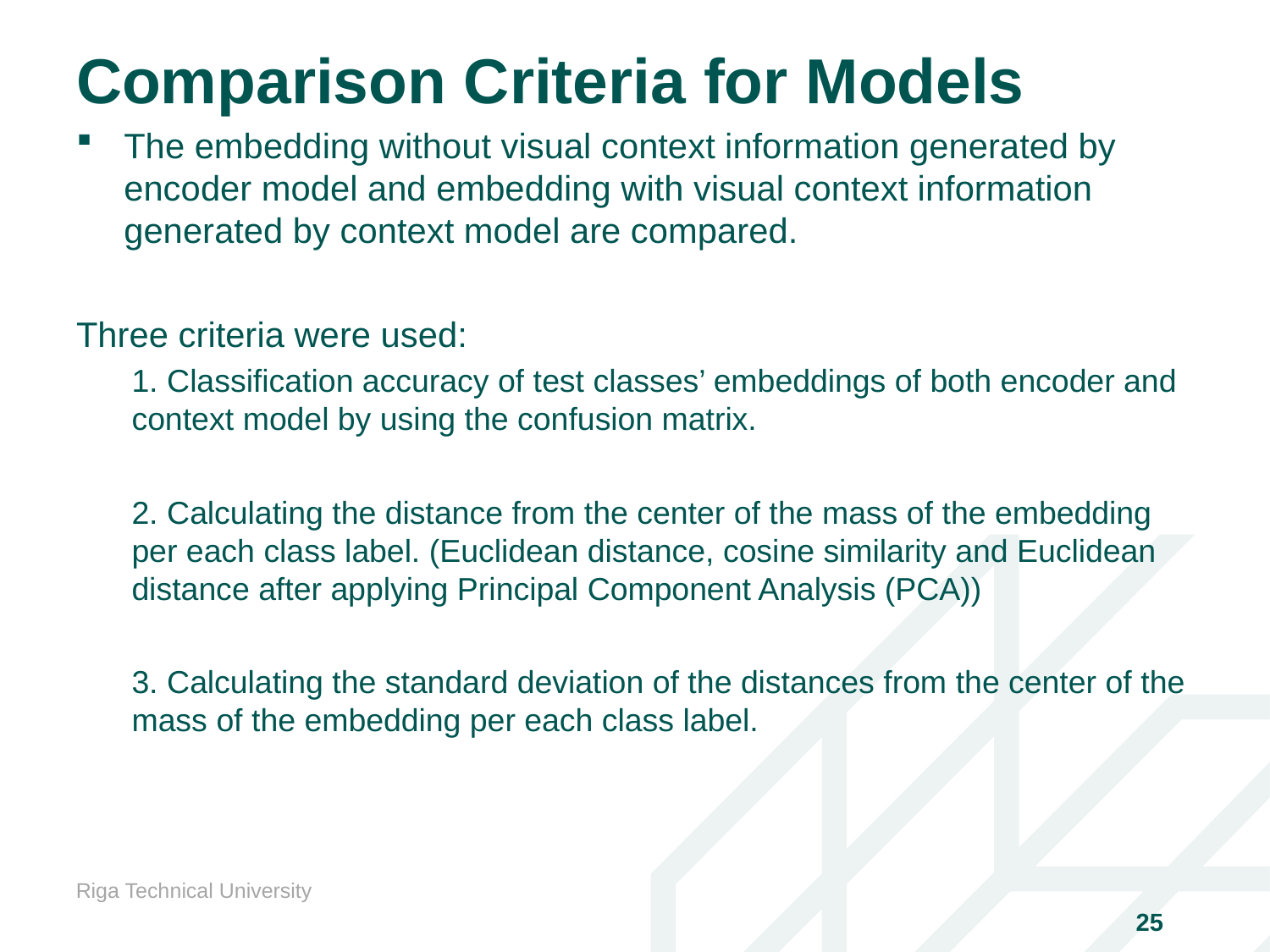

Comparison Criteria for Models
The embedding without visual context information generated by encoder model and embedding with visual context information generated by context model are compared.

Three criteria were used:
1. Classification accuracy of test classes’ embeddings of both encoder and context model by using the confusion matrix.

2. Calculating the distance from the center of the mass of the embedding per each class label. (Euclidean distance, cosine similarity and Euclidean distance after applying Principal Component Analysis (PCA))

3. Calculating the standard deviation of the distances from the center of the mass of the embedding per each class label.
Riga Technical University
25